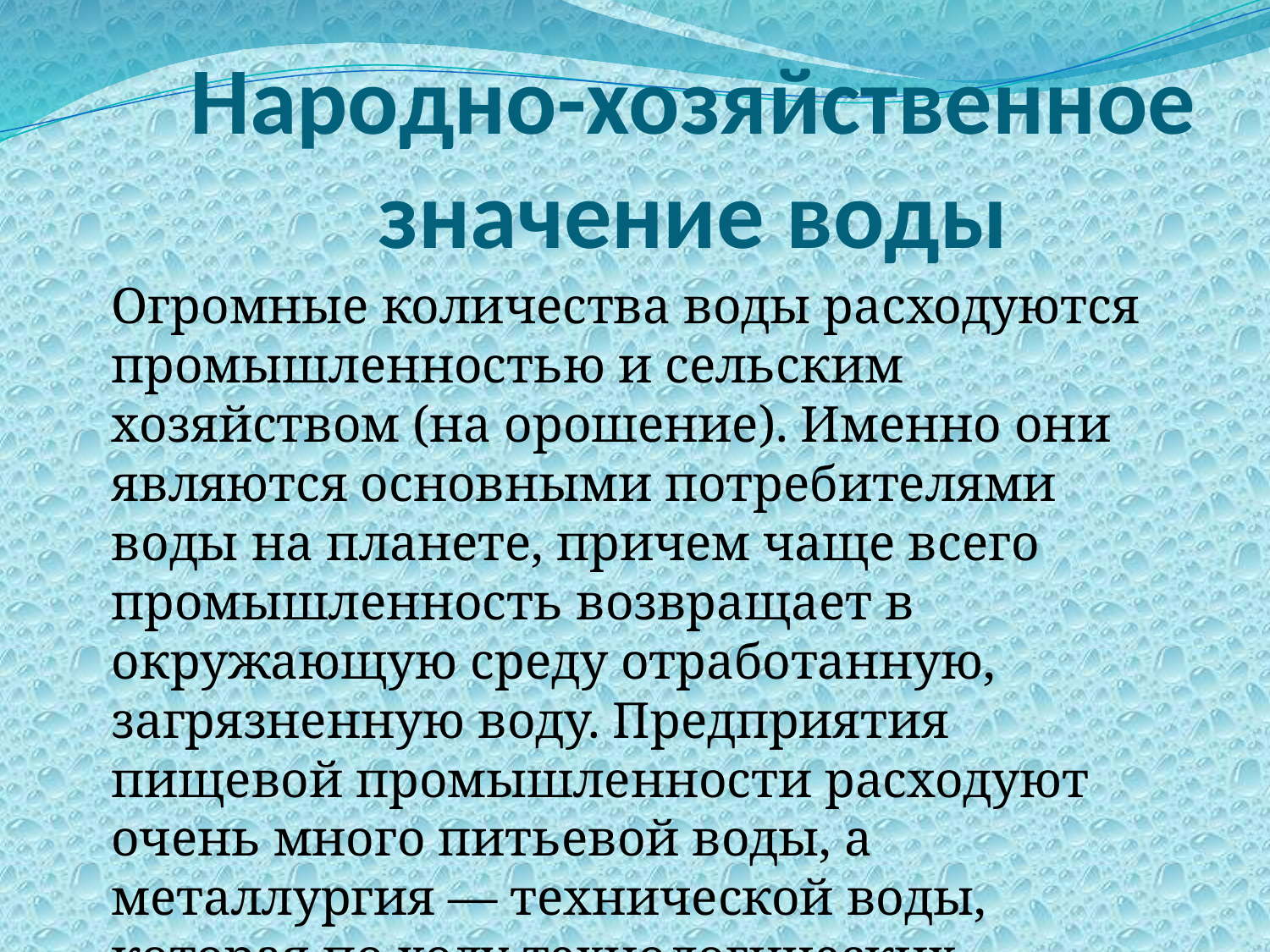

# Народно-хозяйственное значение воды
Огромные количества воды расходуются промышленностью и сельским хозяйством (на орошение). Именно они являются основными потребителями воды на планете, причем чаще всего промышленность возвращает в окружающую среду отработанную, загрязненную воду. Предприятия пищевой промышленности расходуют очень много питьевой воды, а металлургия — технической воды, которая по ходу технологических процессов расходуется на охлаждение.